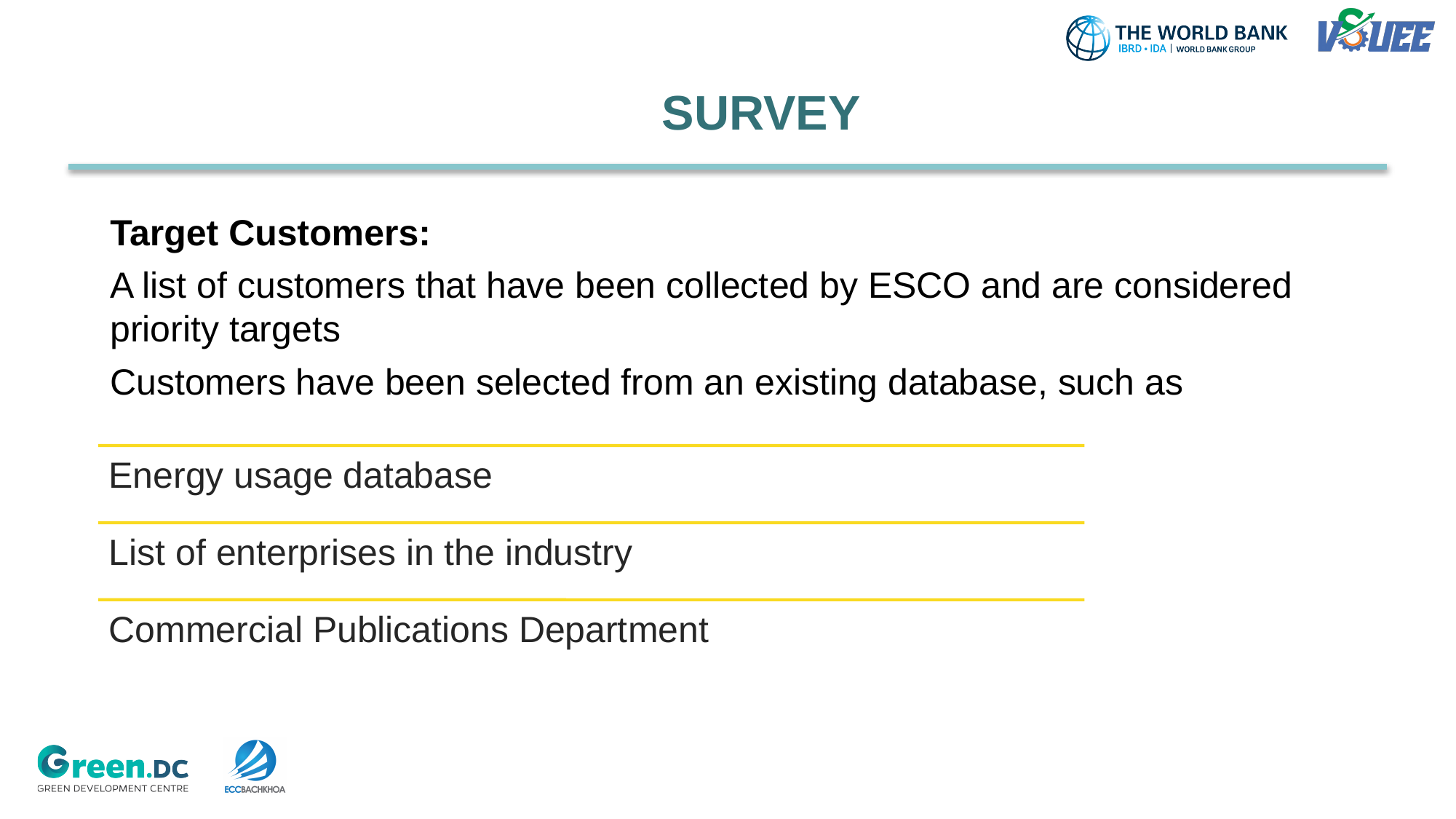

# SURVEY
Target Customers:
A list of customers that have been collected by ESCO and are considered priority targets
Customers have been selected from an existing database, such as
Energy usage database
List of enterprises in the industry
Commercial Publications Department